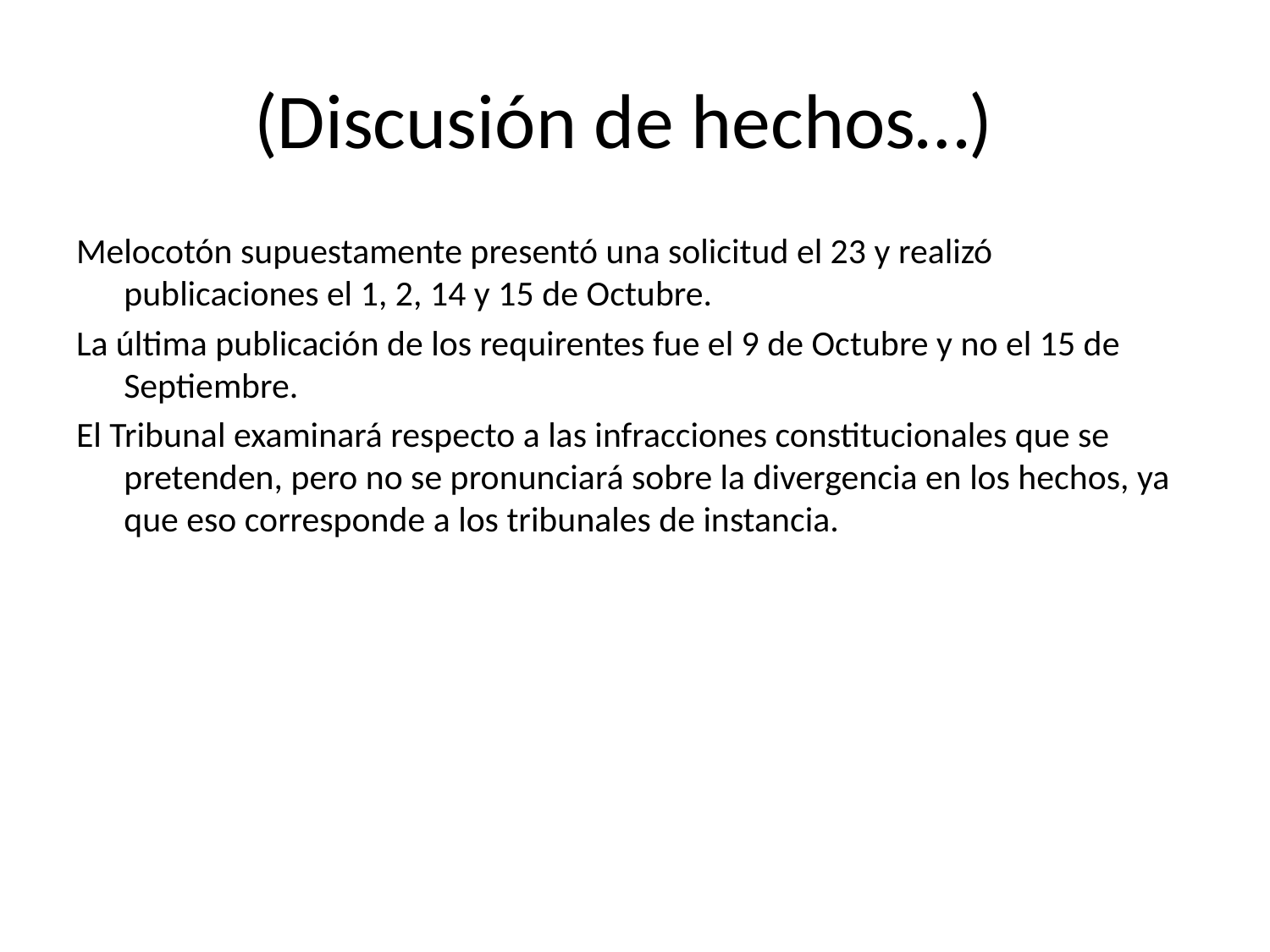

# (Discusión de hechos…)
Melocotón supuestamente presentó una solicitud el 23 y realizó publicaciones el 1, 2, 14 y 15 de Octubre.
La última publicación de los requirentes fue el 9 de Octubre y no el 15 de Septiembre.
El Tribunal examinará respecto a las infracciones constitucionales que se pretenden, pero no se pronunciará sobre la divergencia en los hechos, ya que eso corresponde a los tribunales de instancia.